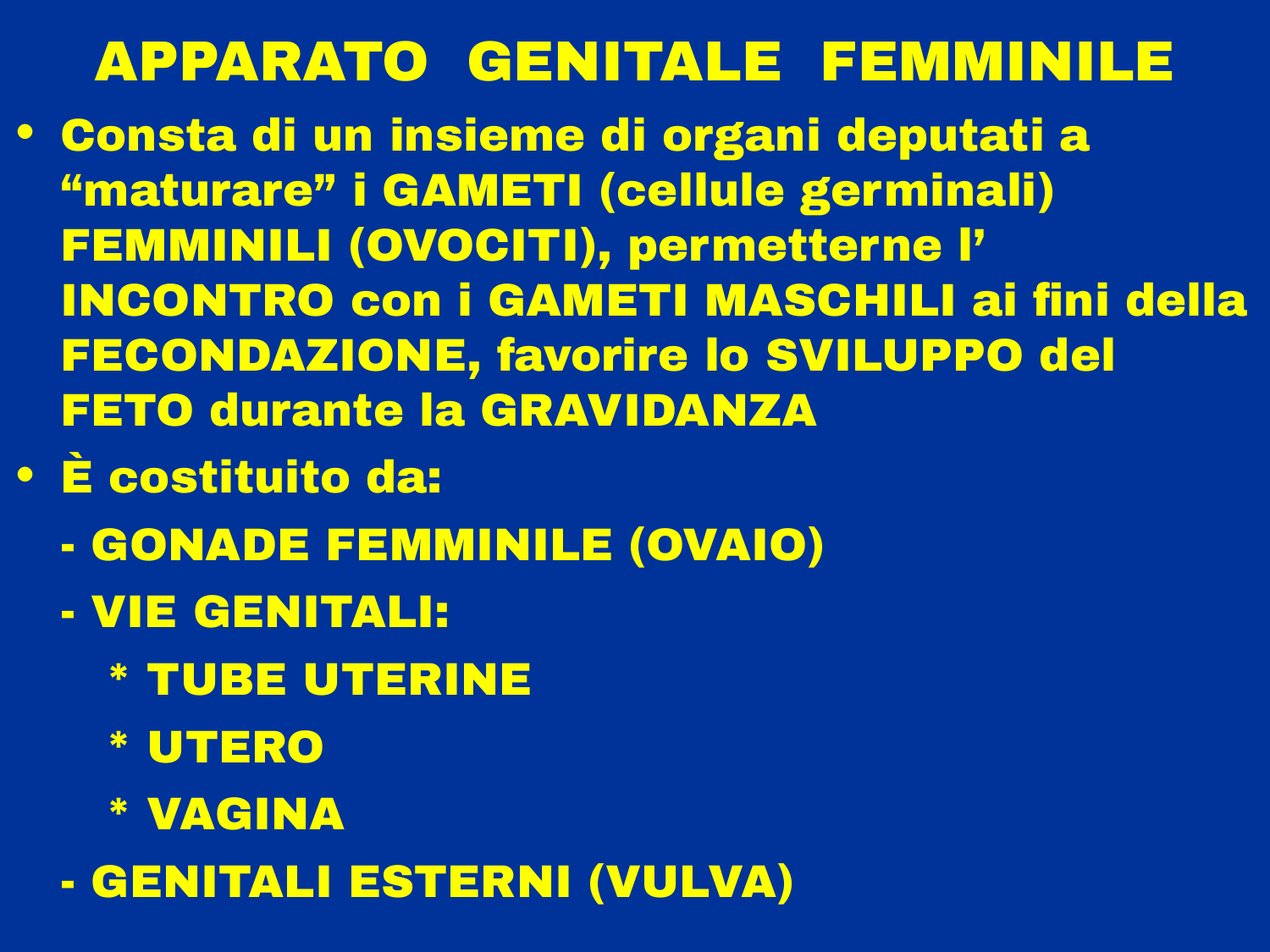

# APPARATO  GENITALE  FEMMINILE
Consta di un insieme di organi deputati a “maturare” i GAMETI (cellule germinali) FEMMINILI (OVOCITI), permetterne l’ INCONTRO con i GAMETI MASCHILI ai fini della FECONDAZIONE, favorire lo SVILUPPO del FETO durante la GRAVIDANZA
È costituito da:
   - GONADE FEMMINILE (OVAIO)
   - VIE GENITALI:
      * TUBE UTERINE
      * UTERO
      * VAGINA
   - GENITALI ESTERNI (VULVA)